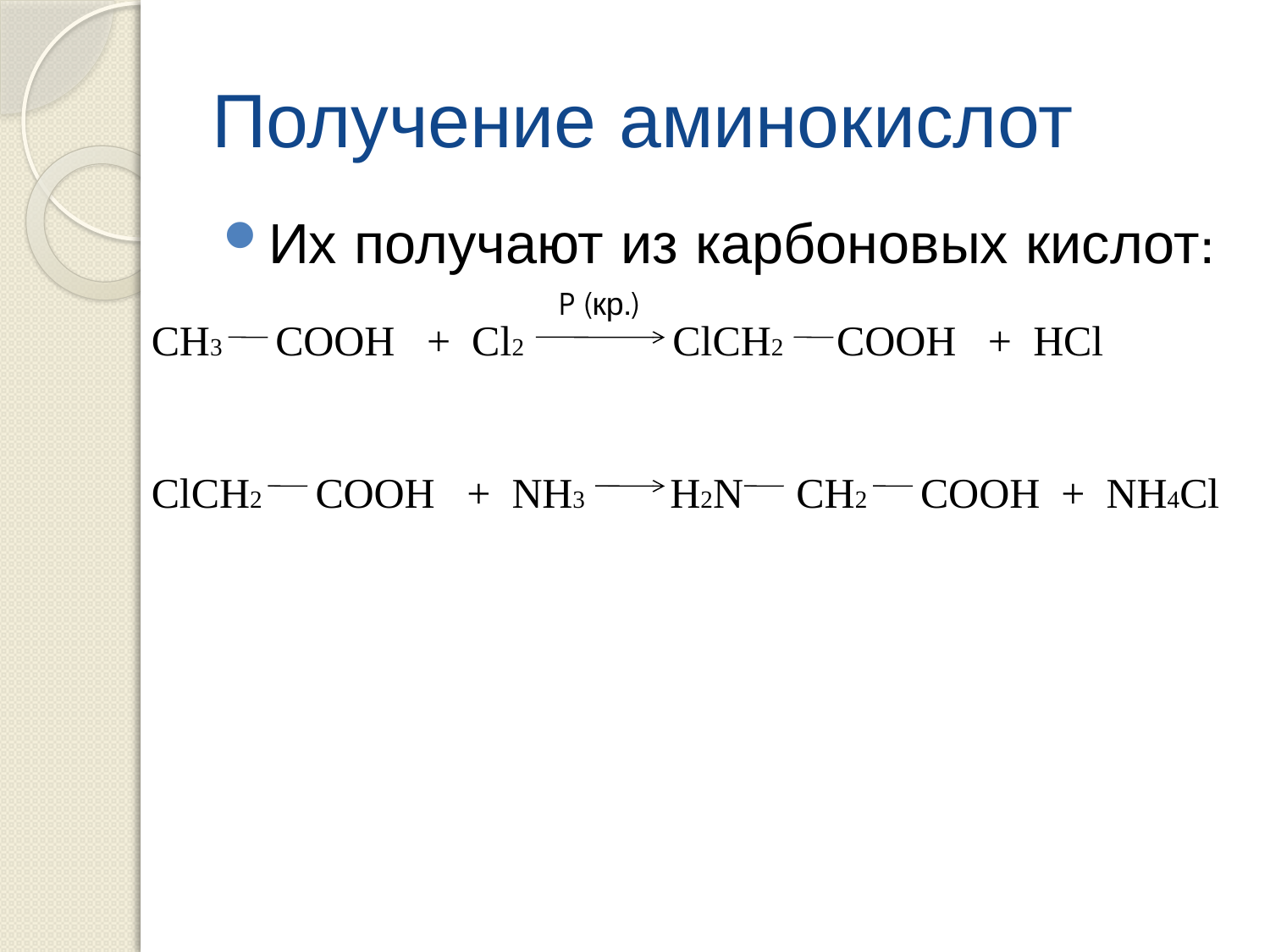

# Получение аминокислот
Их получают из карбоновых кислот:
P (кр.)
CH3     COOH   +  Cl2              ClCH2     COOH   +  HCl

ClCH2     COOH   +  NH3        H2N     CH2     COOH  +  NH4Cl